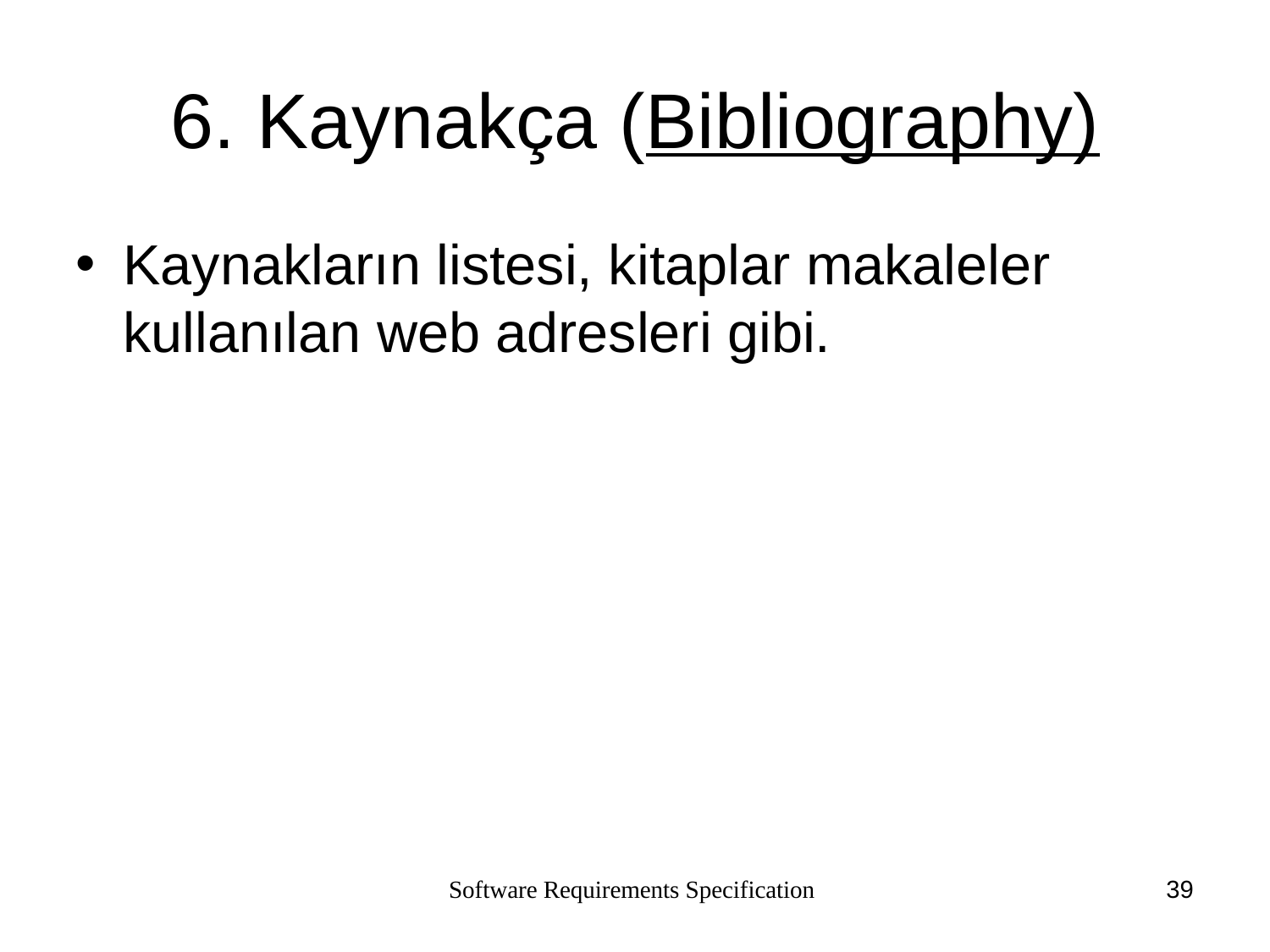

# 6. Kaynakça (Bibliography)
Kaynakların listesi, kitaplar makaleler kullanılan web adresleri gibi.
Software Requirements Specification
39